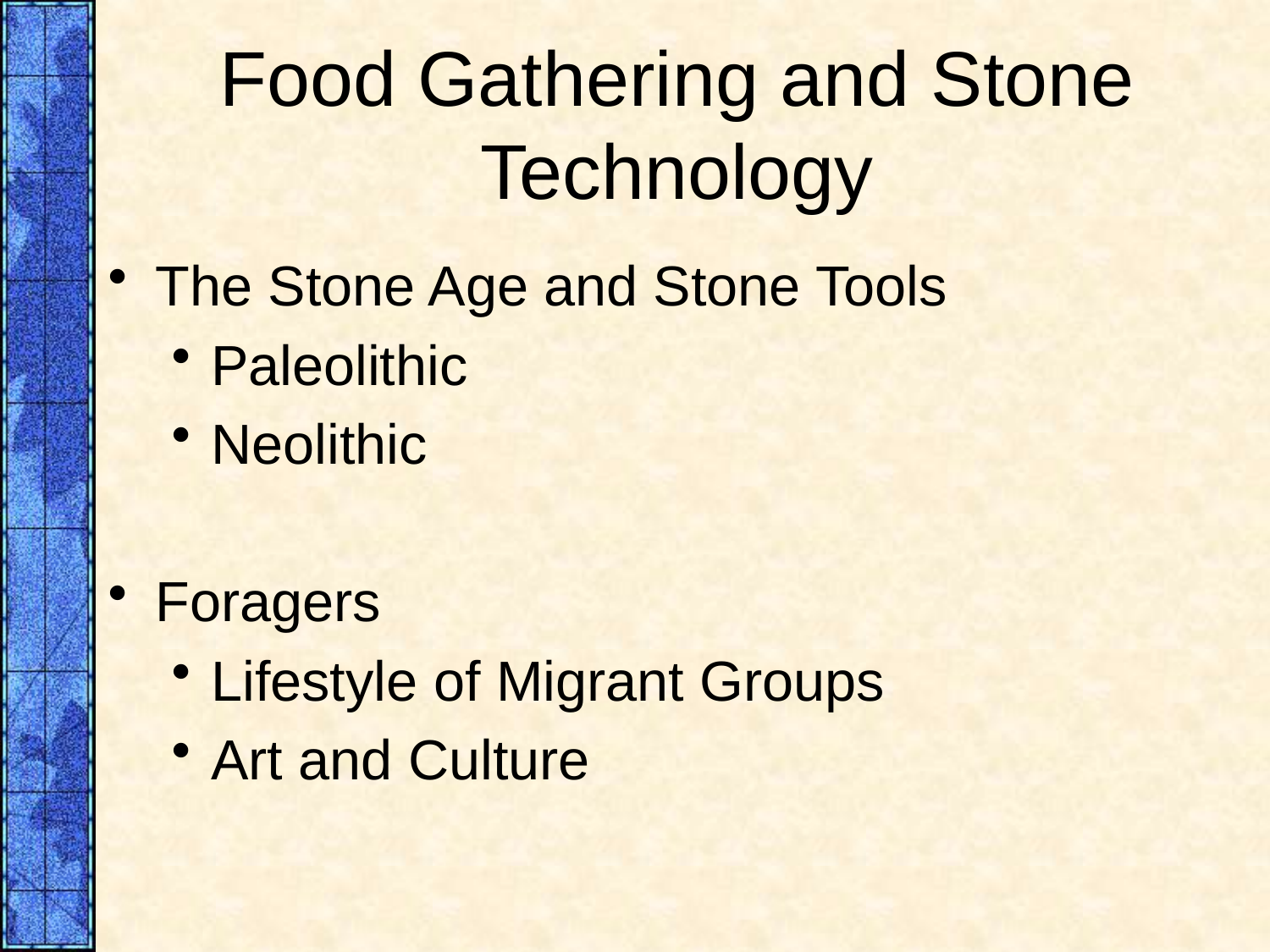

# Food Gathering and Stone Technology
The Stone Age and Stone Tools
Paleolithic
Neolithic

Foragers
Lifestyle of Migrant Groups
Art and Culture